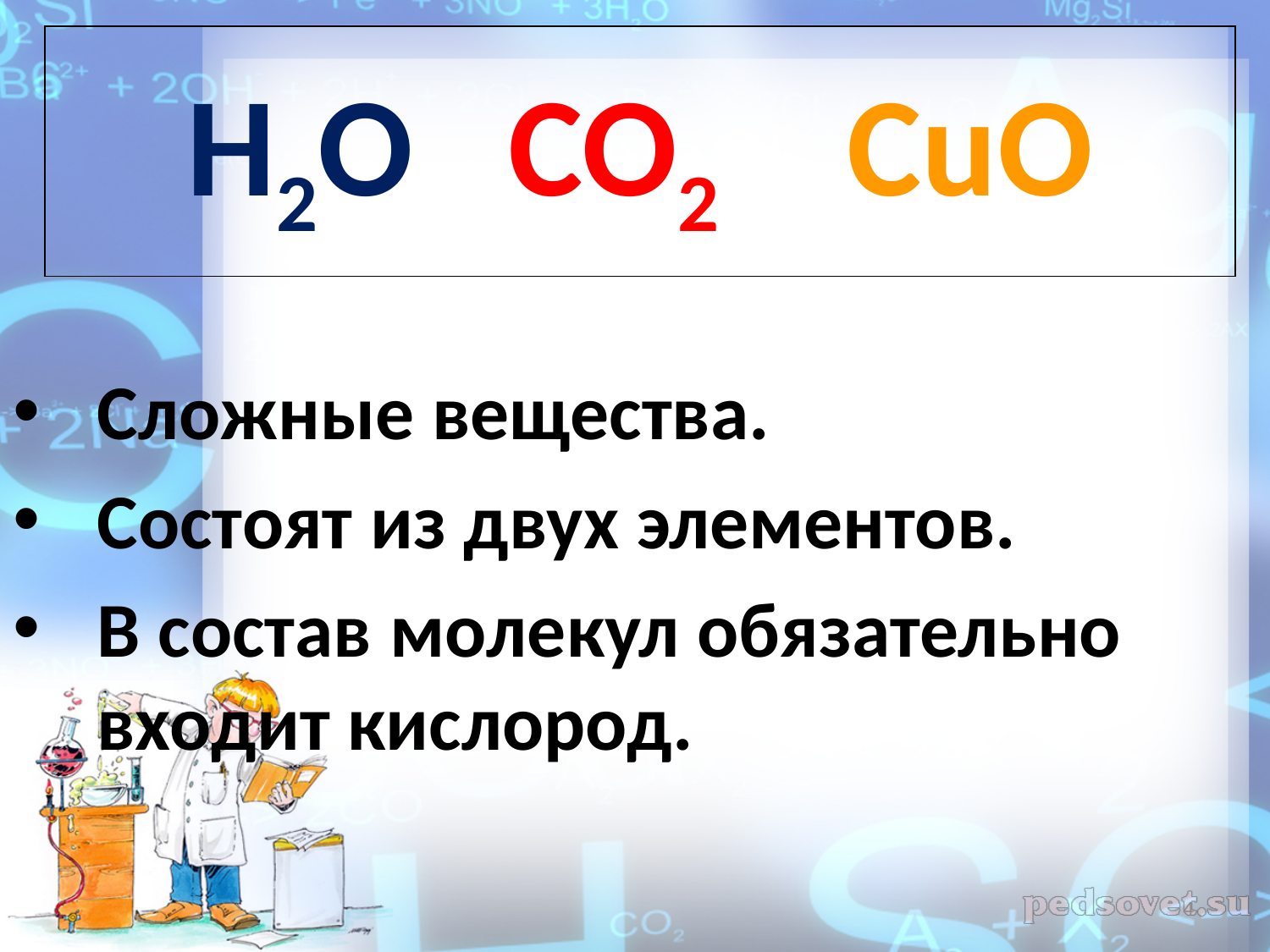

# H2O   CO2    CuO
Сложные вещества.
Состоят из двух элементов.
В состав молекул обязательно входит кислород.
4